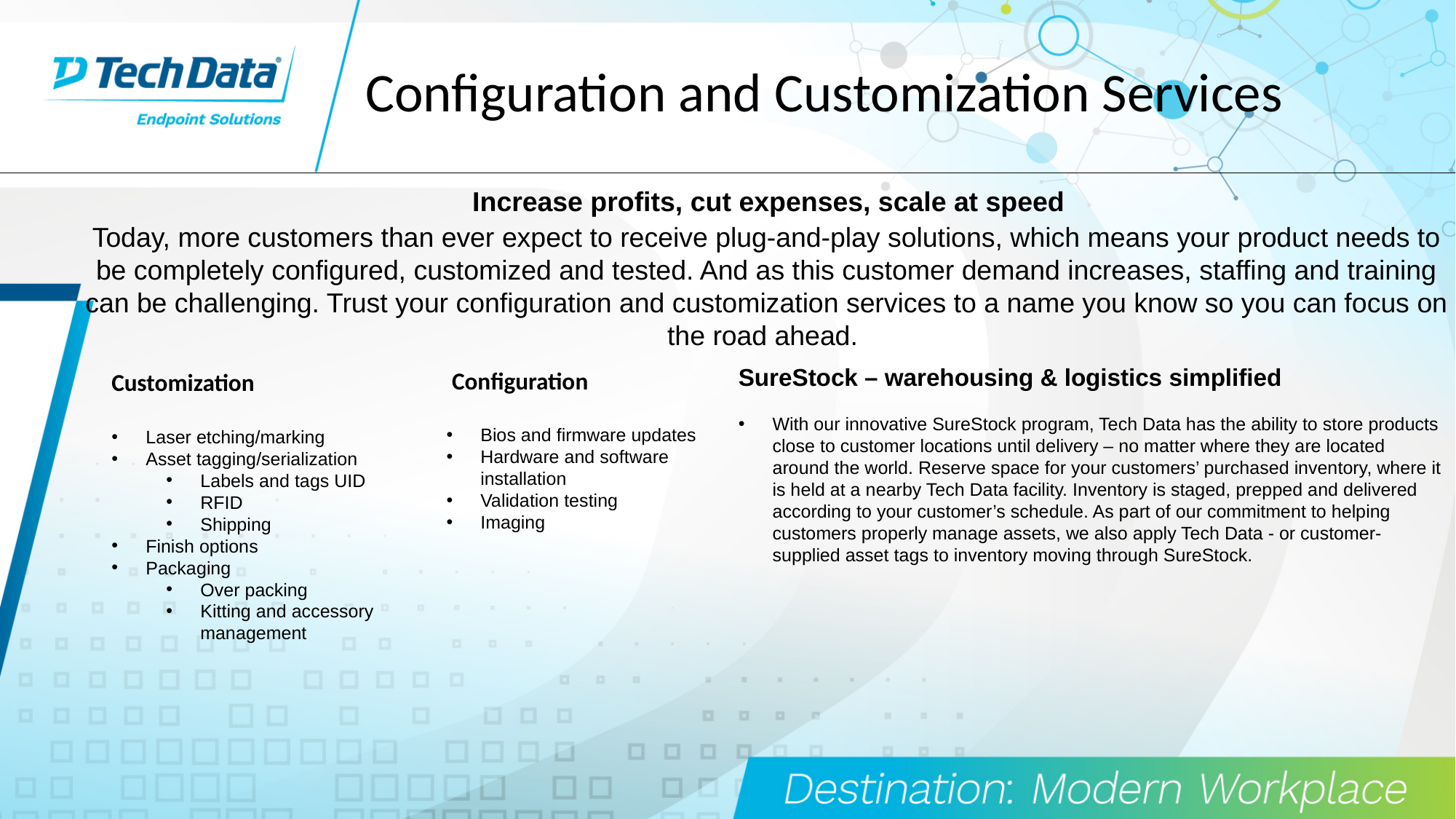

Configuration and Customization Services
 Increase profits, cut expenses, scale at speed
Today, more customers than ever expect to receive plug-and-play solutions, which means your product needs to be completely configured, customized and tested. And as this customer demand increases, staffing and training can be challenging. Trust your configuration and customization services to a name you know so you can focus on the road ahead.

 Configuration

Bios and firmware updates
Hardware and software installation
Validation testing
Imaging

SureStock – warehousing & logistics simplified

With our innovative SureStock program, Tech Data has the ability to store products close to customer locations until delivery – no matter where they are located around the world. Reserve space for your customers’ purchased inventory, where it is held at a nearby Tech Data facility. Inventory is staged, prepped and delivered according to your customer’s schedule. As part of our commitment to helping customers properly manage assets, we also apply Tech Data - or customer-supplied asset tags to inventory moving through SureStock.

Customization

Laser etching/marking
Asset tagging/serialization
Labels and tags UID
RFID
Shipping
Finish options
Packaging
Over packing
Kitting and accessory management